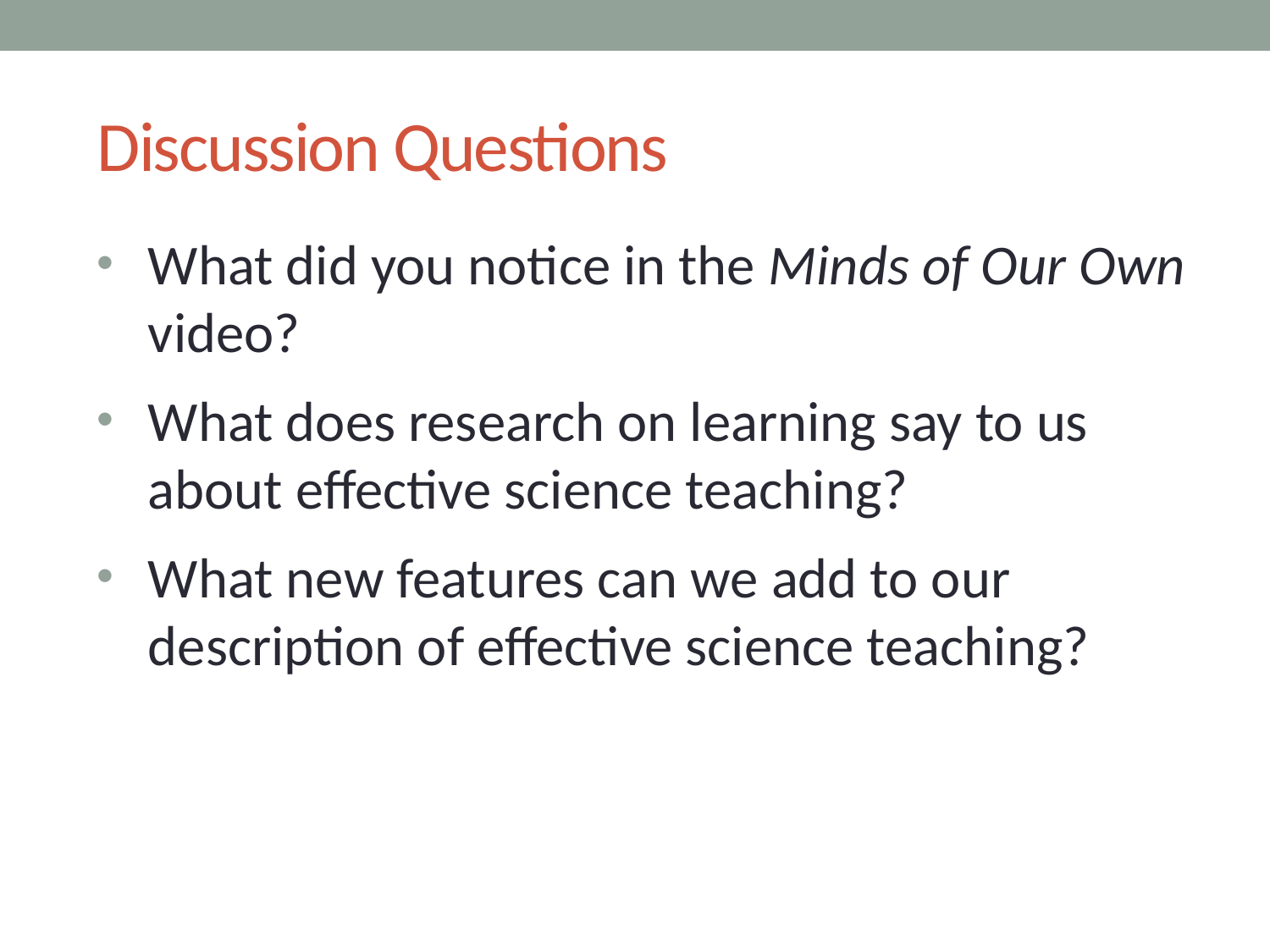

# Discussion Questions
What did you notice in the Minds of Our Own video?
What does research on learning say to us about effective science teaching?
What new features can we add to our description of effective science teaching?